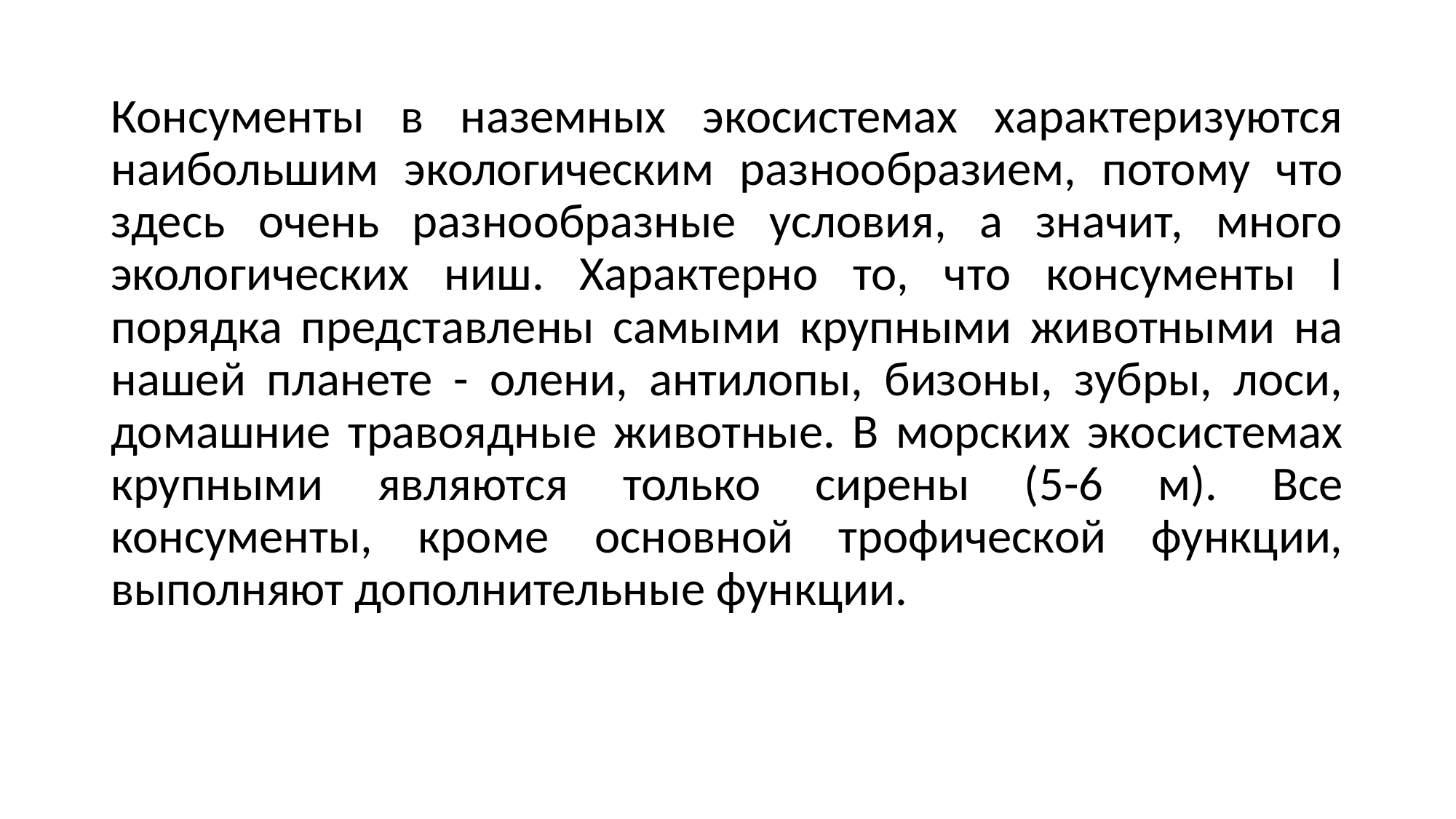

Консументы в наземных экосистемах характеризуются наибольшим экологическим разнообразием, потому что здесь очень разнообразные условия, а значит, много экологических ниш. Характерно то, что консументы I порядка представлены самыми крупными животными на нашей планете - олени, антилопы, бизоны, зубры, лоси, домашние травоядные животные. В морских экосистемах крупными являются только сирены (5-6 м). Все консументы, кроме основной трофической функции, выполняют дополнительные функции.